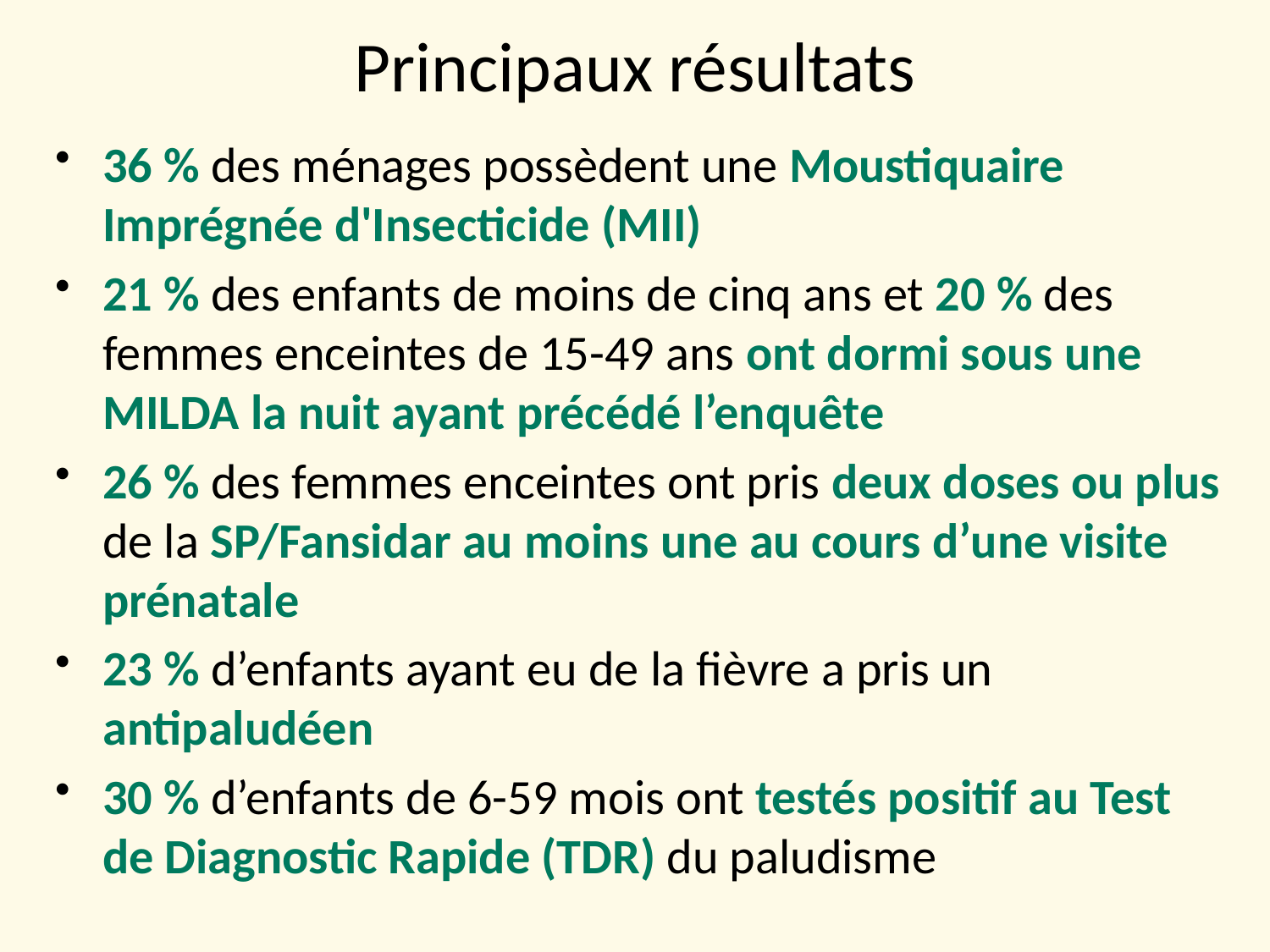

# Principaux résultats
36 % des ménages possèdent une Moustiquaire Imprégnée d'Insecticide (MII)
21 % des enfants de moins de cinq ans et 20 % des femmes enceintes de 15-49 ans ont dormi sous une MILDA la nuit ayant précédé l’enquête
26 % des femmes enceintes ont pris deux doses ou plus de la SP/Fansidar au moins une au cours d’une visite prénatale
23 % d’enfants ayant eu de la fièvre a pris un antipaludéen
30 % d’enfants de 6-59 mois ont testés positif au Test de Diagnostic Rapide (TDR) du paludisme